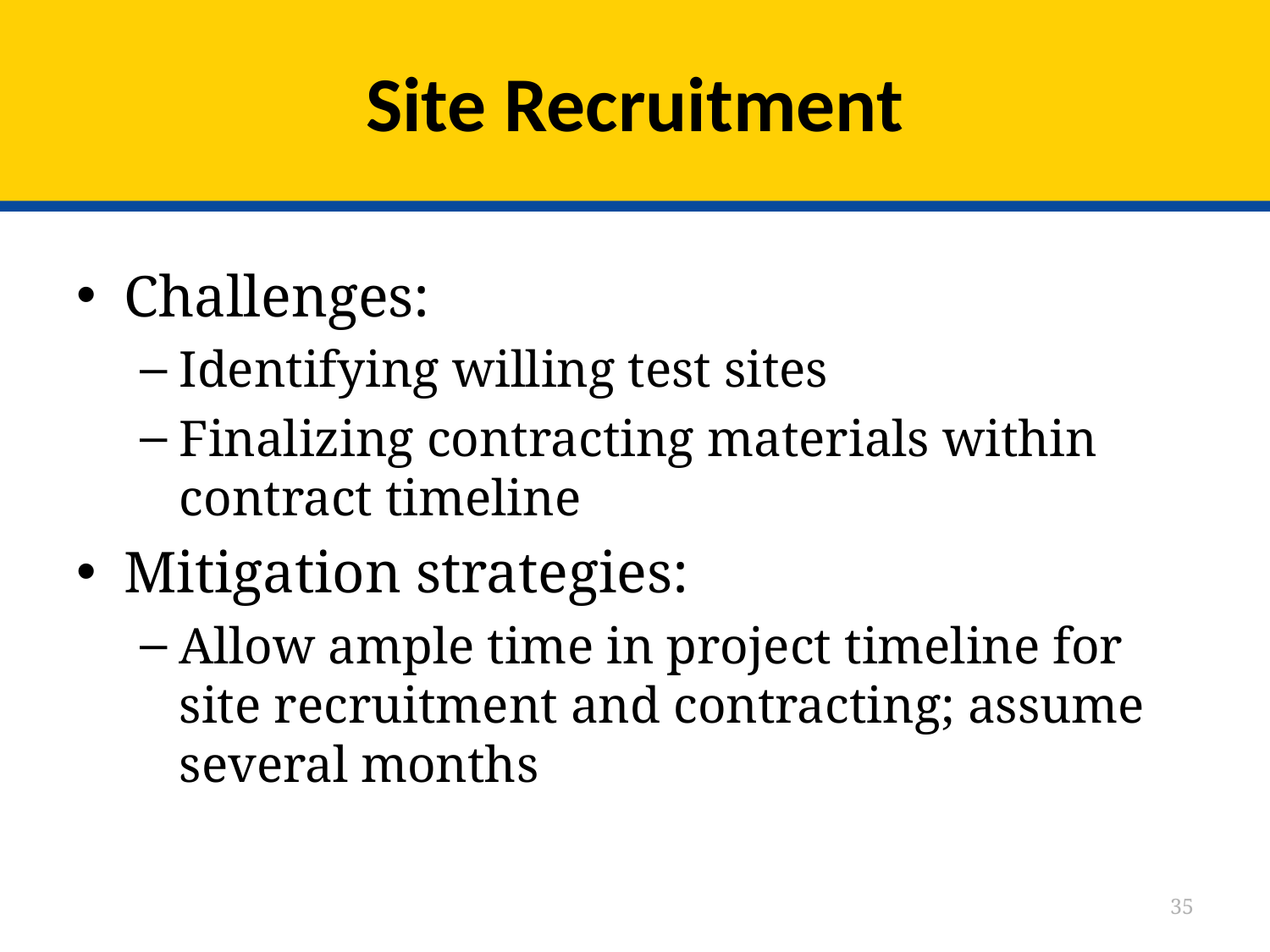

# Site Recruitment
Challenges:
Identifying willing test sites
Finalizing contracting materials within contract timeline
Mitigation strategies:
Allow ample time in project timeline for site recruitment and contracting; assume several months
35